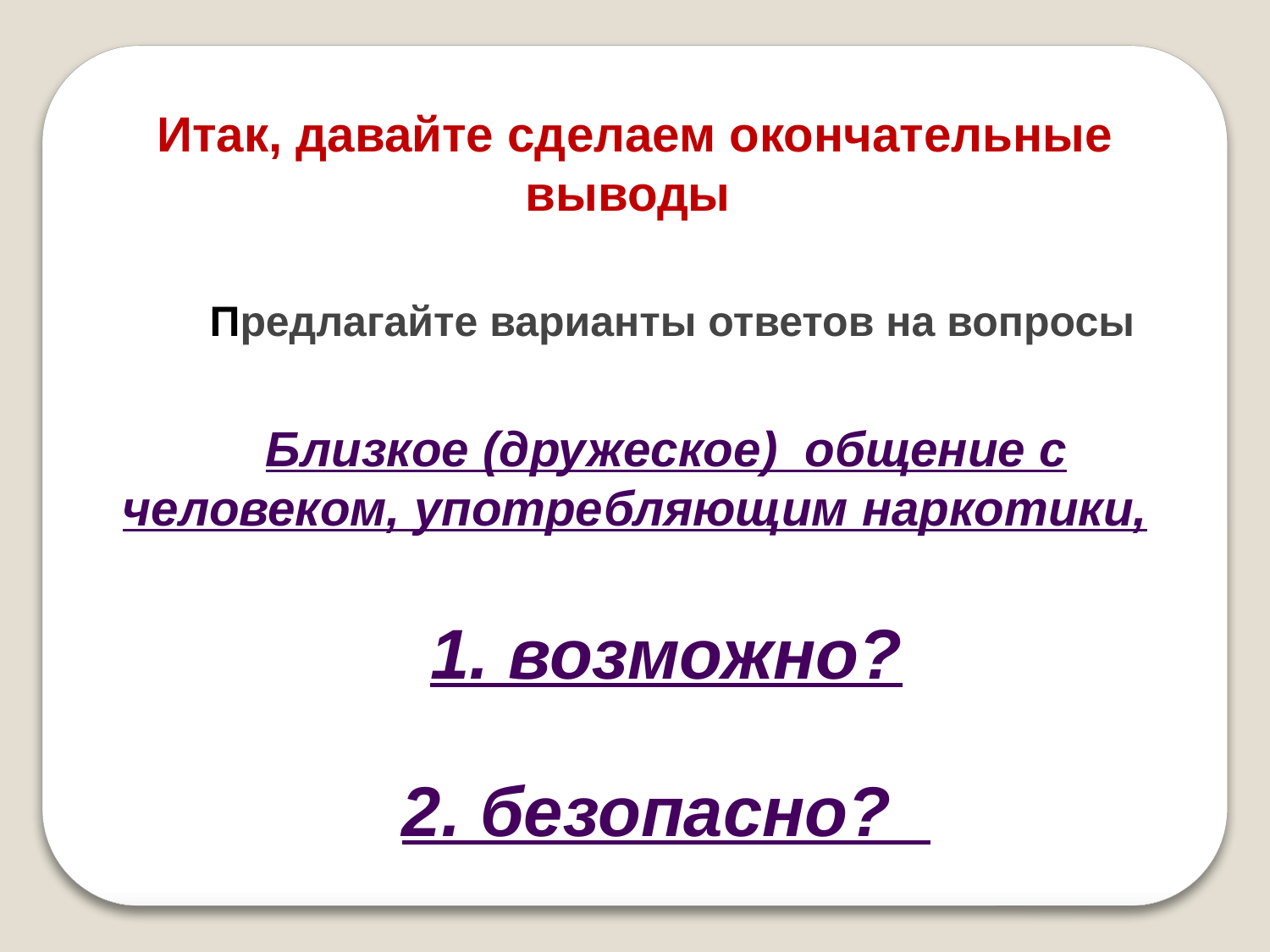

Итак, давайте сделаем окончательные выводы
 Предлагайте варианты ответов на вопросы
Близкое (дружеское)  общение с человеком, употребляющим наркотики,
1. возможно?
2. безопасно?